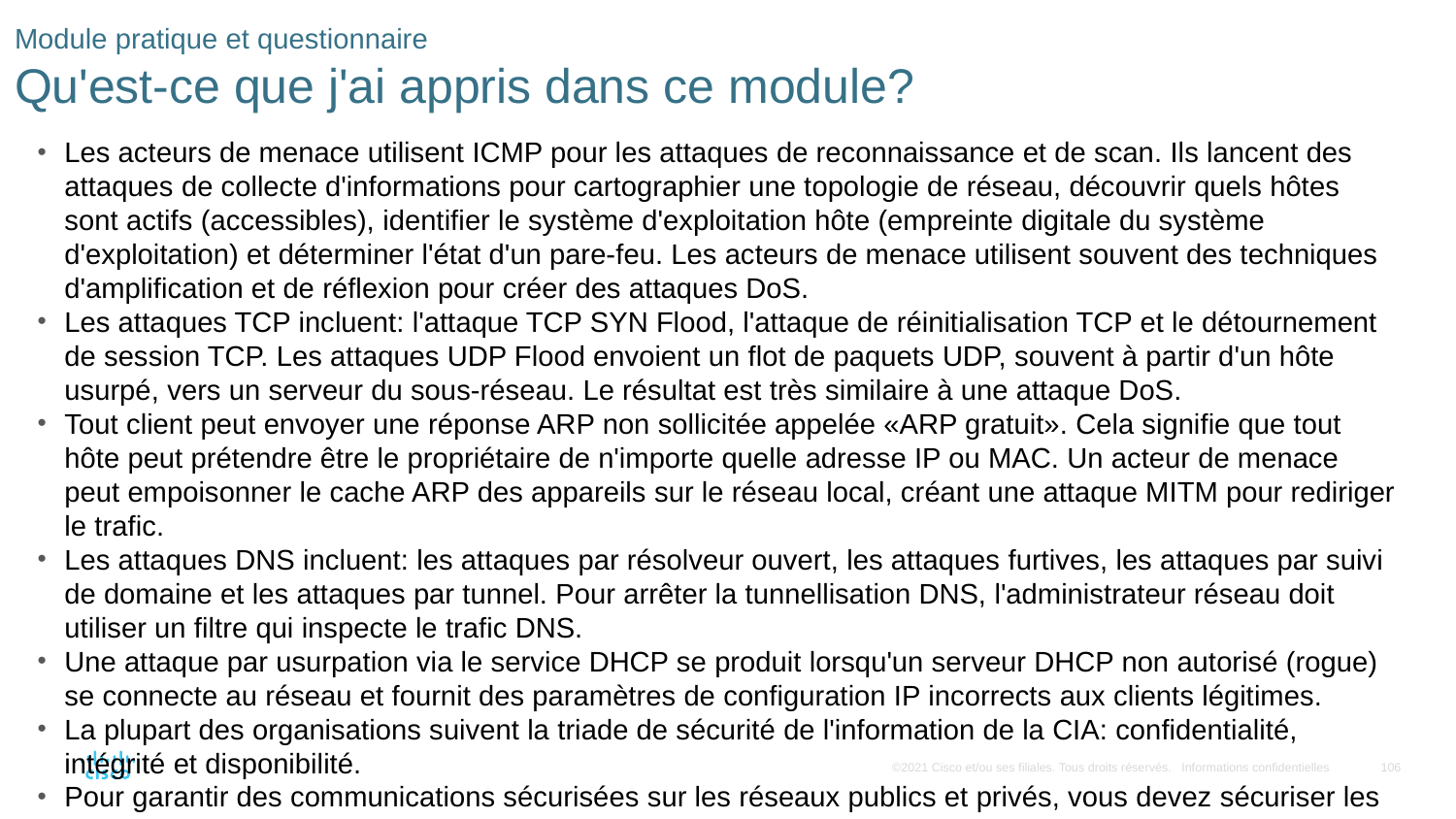

# Module pratique et questionnaire Qu'est-ce que j'ai appris dans ce module?
Les acteurs de menace utilisent ICMP pour les attaques de reconnaissance et de scan. Ils lancent des attaques de collecte d'informations pour cartographier une topologie de réseau, découvrir quels hôtes sont actifs (accessibles), identifier le système d'exploitation hôte (empreinte digitale du système d'exploitation) et déterminer l'état d'un pare-feu. Les acteurs de menace utilisent souvent des techniques d'amplification et de réflexion pour créer des attaques DoS.
Les attaques TCP incluent: l'attaque TCP SYN Flood, l'attaque de réinitialisation TCP et le détournement de session TCP. Les attaques UDP Flood envoient un flot de paquets UDP, souvent à partir d'un hôte usurpé, vers un serveur du sous-réseau. Le résultat est très similaire à une attaque DoS.
Tout client peut envoyer une réponse ARP non sollicitée appelée «ARP gratuit». Cela signifie que tout hôte peut prétendre être le propriétaire de n'importe quelle adresse IP ou MAC. Un acteur de menace peut empoisonner le cache ARP des appareils sur le réseau local, créant une attaque MITM pour rediriger le trafic.
Les attaques DNS incluent: les attaques par résolveur ouvert, les attaques furtives, les attaques par suivi de domaine et les attaques par tunnel. Pour arrêter la tunnellisation DNS, l'administrateur réseau doit utiliser un filtre qui inspecte le trafic DNS.
Une attaque par usurpation via le service DHCP se produit lorsqu'un serveur DHCP non autorisé (rogue) se connecte au réseau et fournit des paramètres de configuration IP incorrects aux clients légitimes.
La plupart des organisations suivent la triade de sécurité de l'information de la CIA: confidentialité, intégrité et disponibilité.
Pour garantir des communications sécurisées sur les réseaux publics et privés, vous devez sécuriser les appareils, y compris les routeurs, les commutateurs, les serveurs et les hôtes. C'est ce qu'on appelle la défense en profondeur.